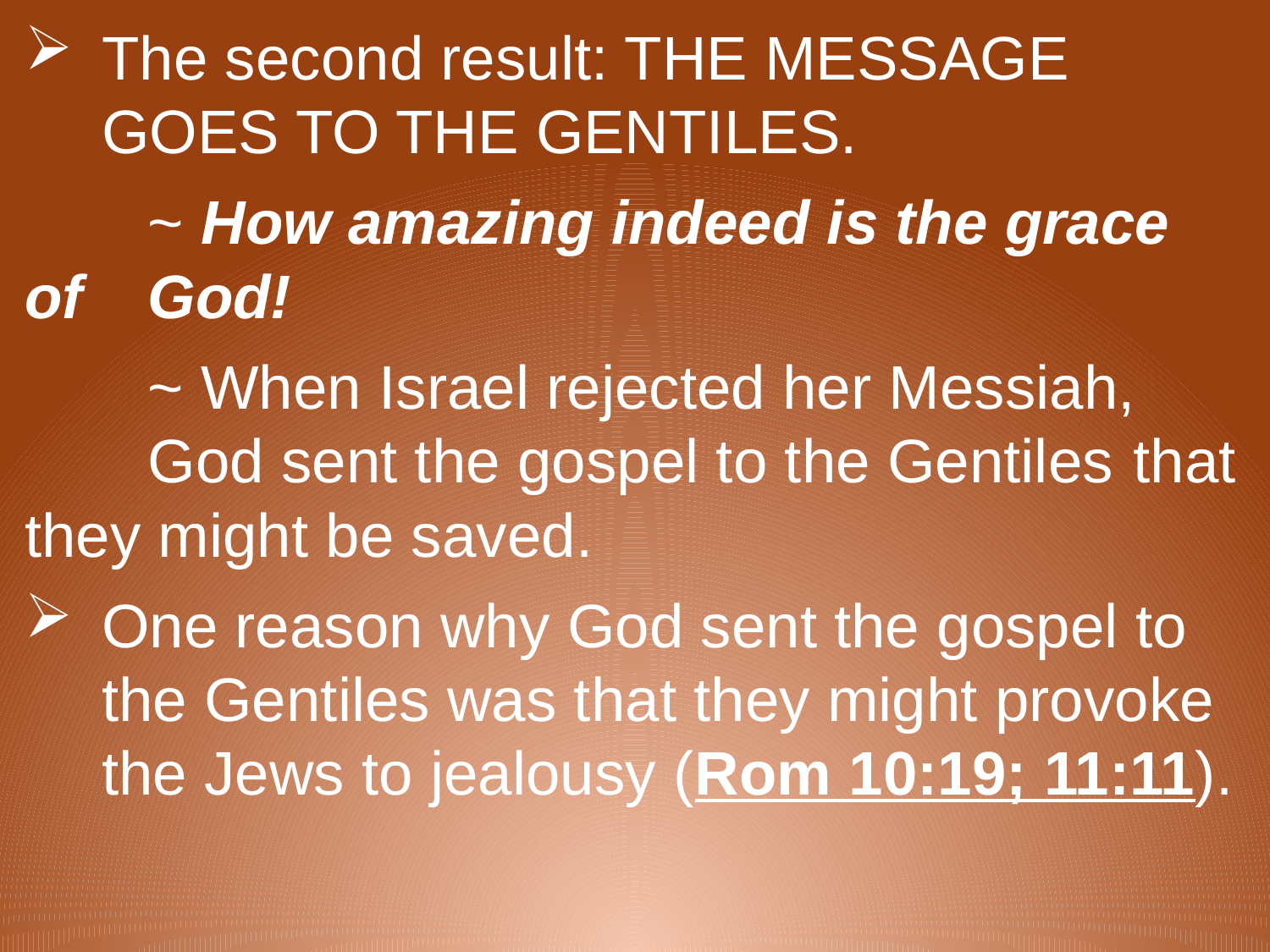

The second result: THE MESSAGE GOES TO THE GENTILES.
		~ How amazing indeed is the grace of 				God!
		~ When Israel rejected her Messiah, 						God sent the gospel to the Gentiles 					that they might be saved.
One reason why God sent the gospel to the Gentiles was that they might provoke the Jews to jealousy (Rom 10:19; 11:11).